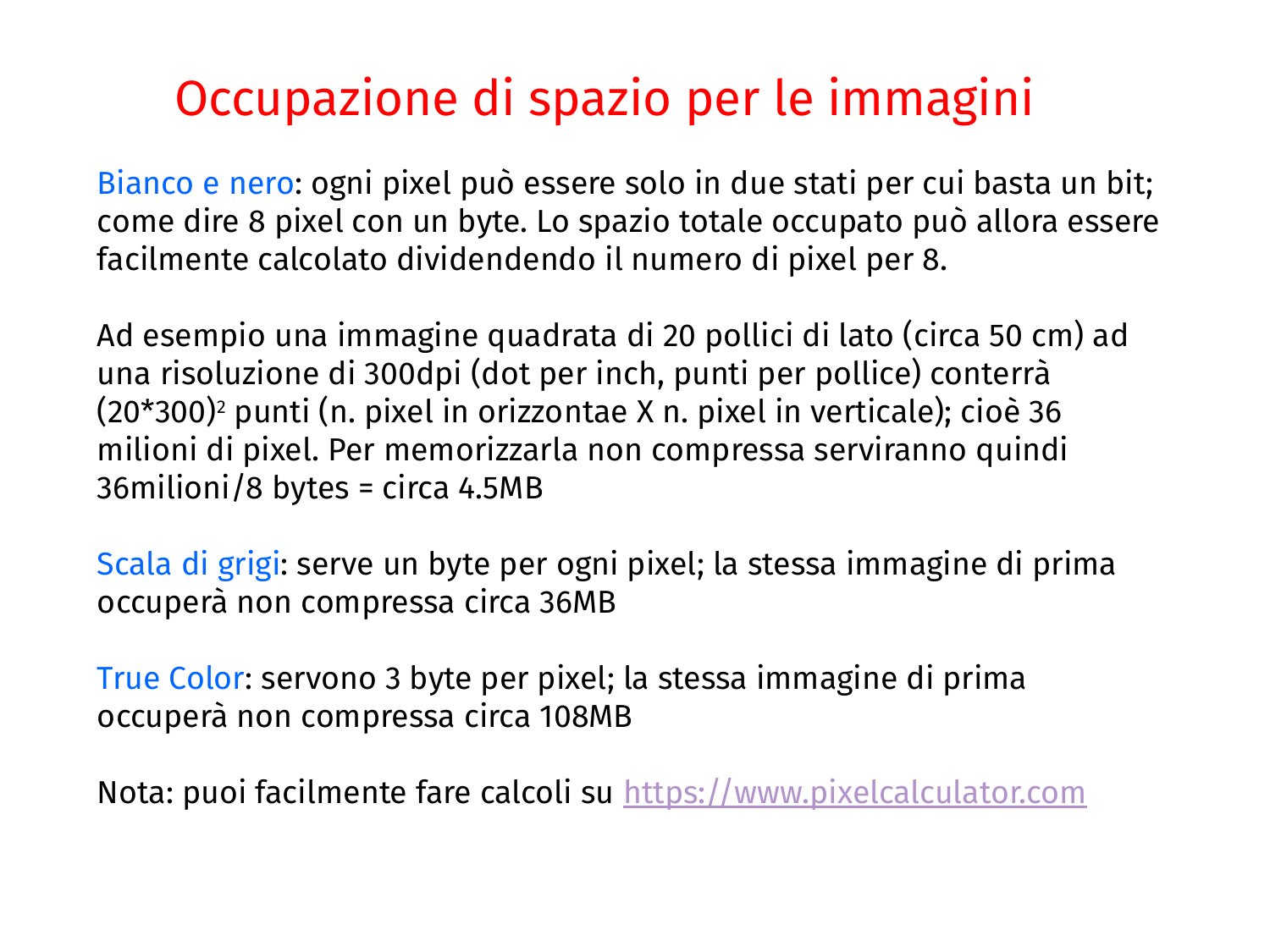

Occupazione di spazio per le immagini
Bianco e nero: ogni pixel può essere solo in due stati per cui basta un bit; come dire 8 pixel con un byte. Lo spazio totale occupato può allora essere facilmente calcolato dividendendo il numero di pixel per 8.

Ad esempio una immagine quadrata di 20 pollici di lato (circa 50 cm) ad una risoluzione di 300dpi (dot per inch, punti per pollice) conterrà (20*300)2 punti (n. pixel in orizzontae X n. pixel in verticale); cioè 36 milioni di pixel. Per memorizzarla non compressa serviranno quindi 36milioni/8 bytes = circa 4.5MB

Scala di grigi: serve un byte per ogni pixel; la stessa immagine di prima occuperà non compressa circa 36MB

True Color: servono 3 byte per pixel; la stessa immagine di prima occuperà non compressa circa 108MB

Nota: puoi facilmente fare calcoli su https://www.pixelcalculator.com